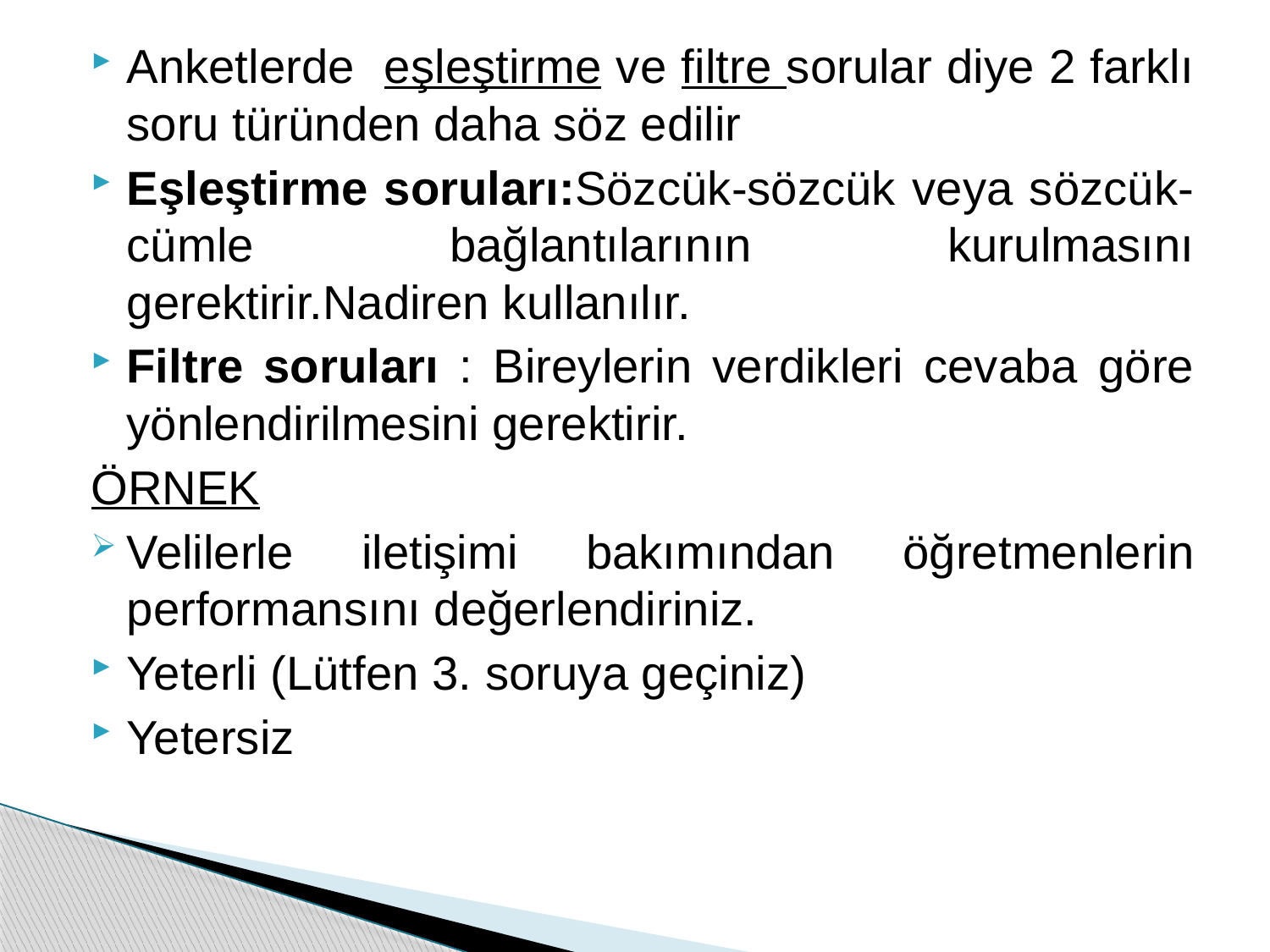

Anketlerde  eşleştirme ve filtre sorular diye 2 farklı soru türünden daha söz edilir
Eşleştirme soruları:Sözcük-sözcük veya sözcük-cümle bağlantılarının kurulmasını gerektirir.Nadiren kullanılır.
Filtre soruları : Bireylerin verdikleri cevaba göre yönlendirilmesini gerektirir.
ÖRNEK
Velilerle iletişimi bakımından öğretmenlerin performansını değerlendiriniz.
Yeterli (Lütfen 3. soruya geçiniz)
Yetersiz